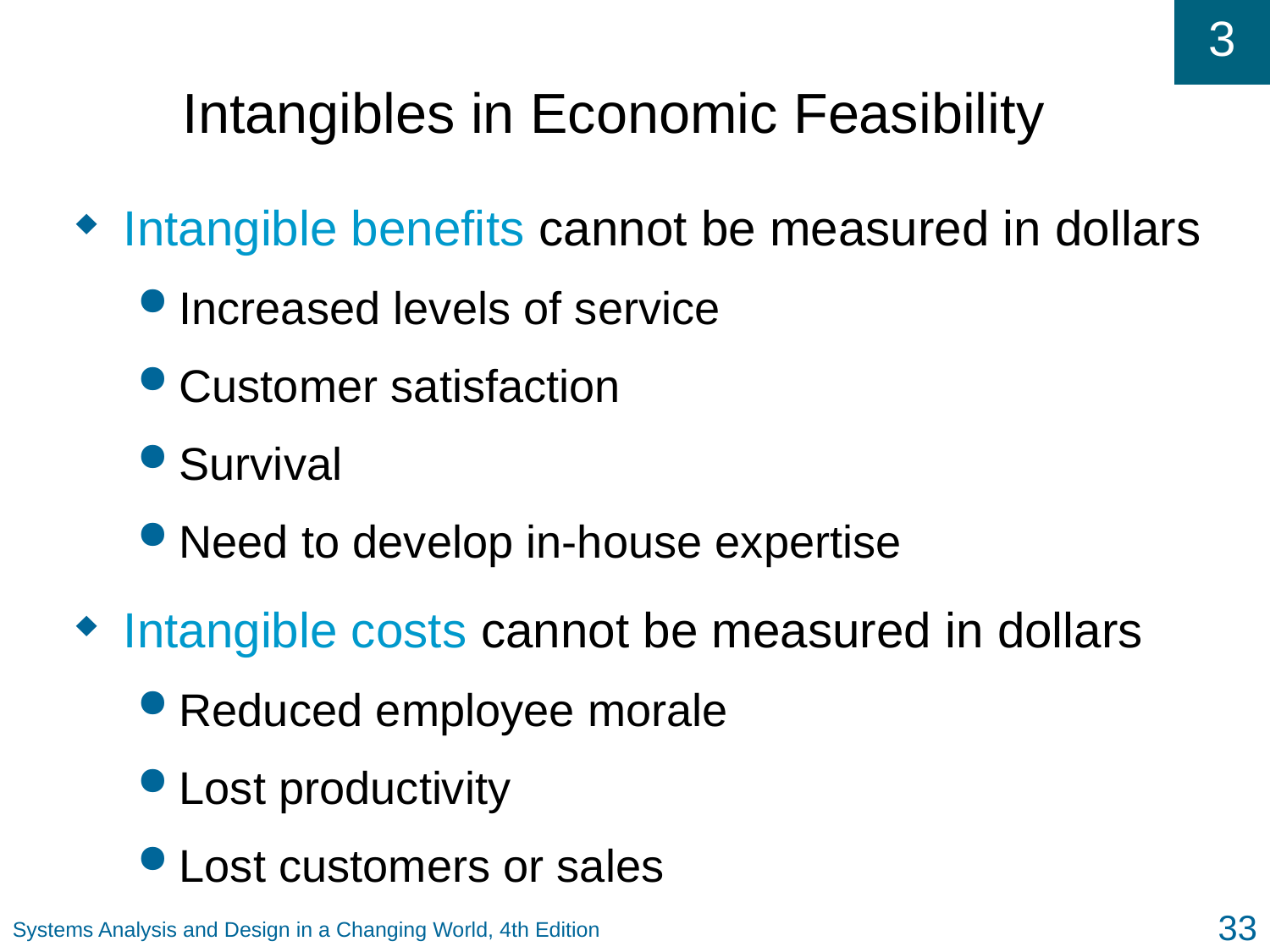

# Intangibles in Economic Feasibility
Intangible benefits cannot be measured in dollars
Increased levels of service
Customer satisfaction
Survival
Need to develop in-house expertise
Intangible costs cannot be measured in dollars
Reduced employee morale
Lost productivity
Lost customers or sales
33
Systems Analysis and Design in a Changing World, 4th Edition